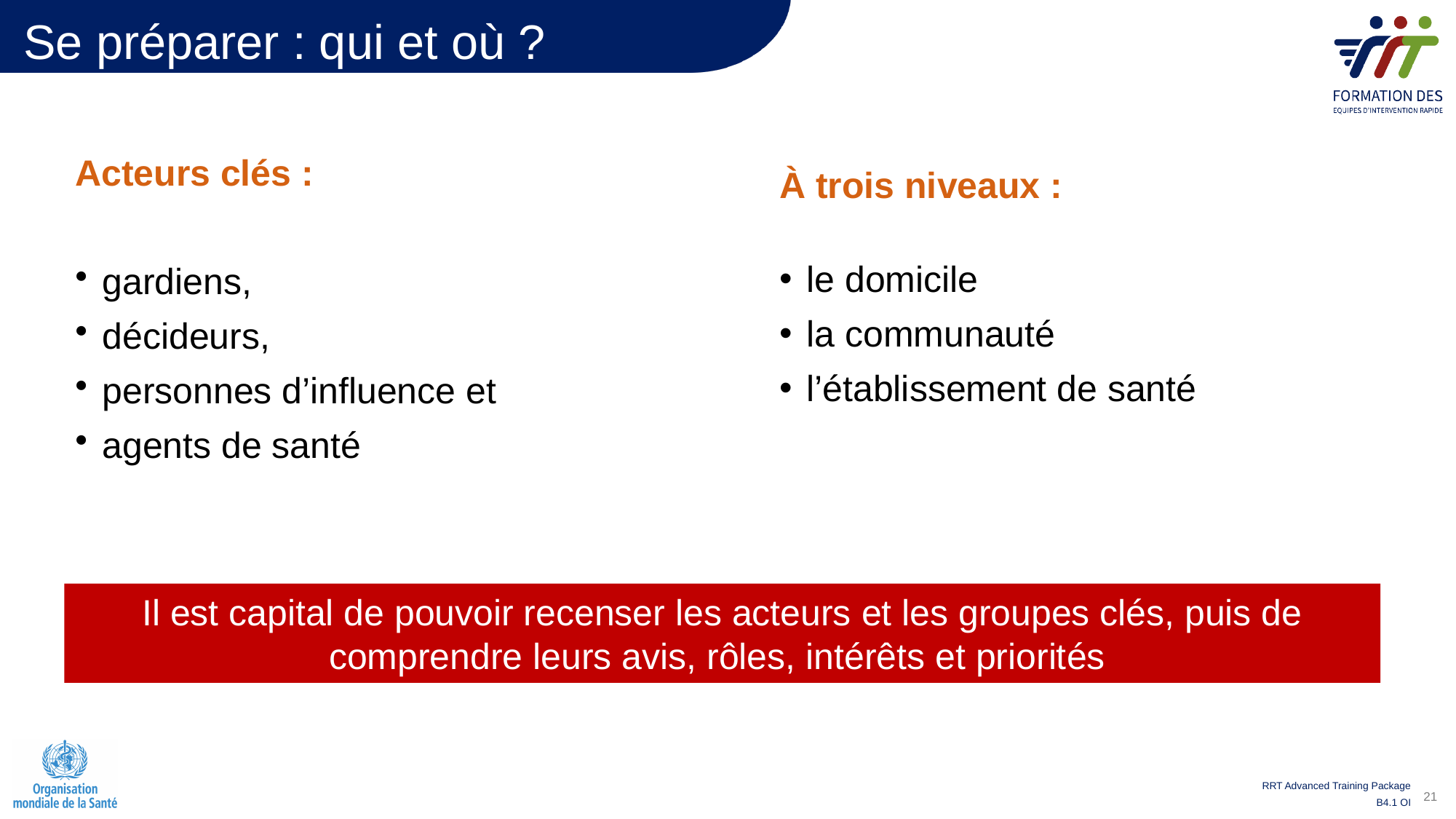

Se préparer : qui et où ?
Acteurs clés :

gardiens,
décideurs,
personnes d’influence et
agents de santé

À trois niveaux :

le domicile
la communauté
l’établissement de santé

Il est capital de pouvoir recenser les acteurs et les groupes clés, puis de comprendre leurs avis, rôles, intérêts et priorités